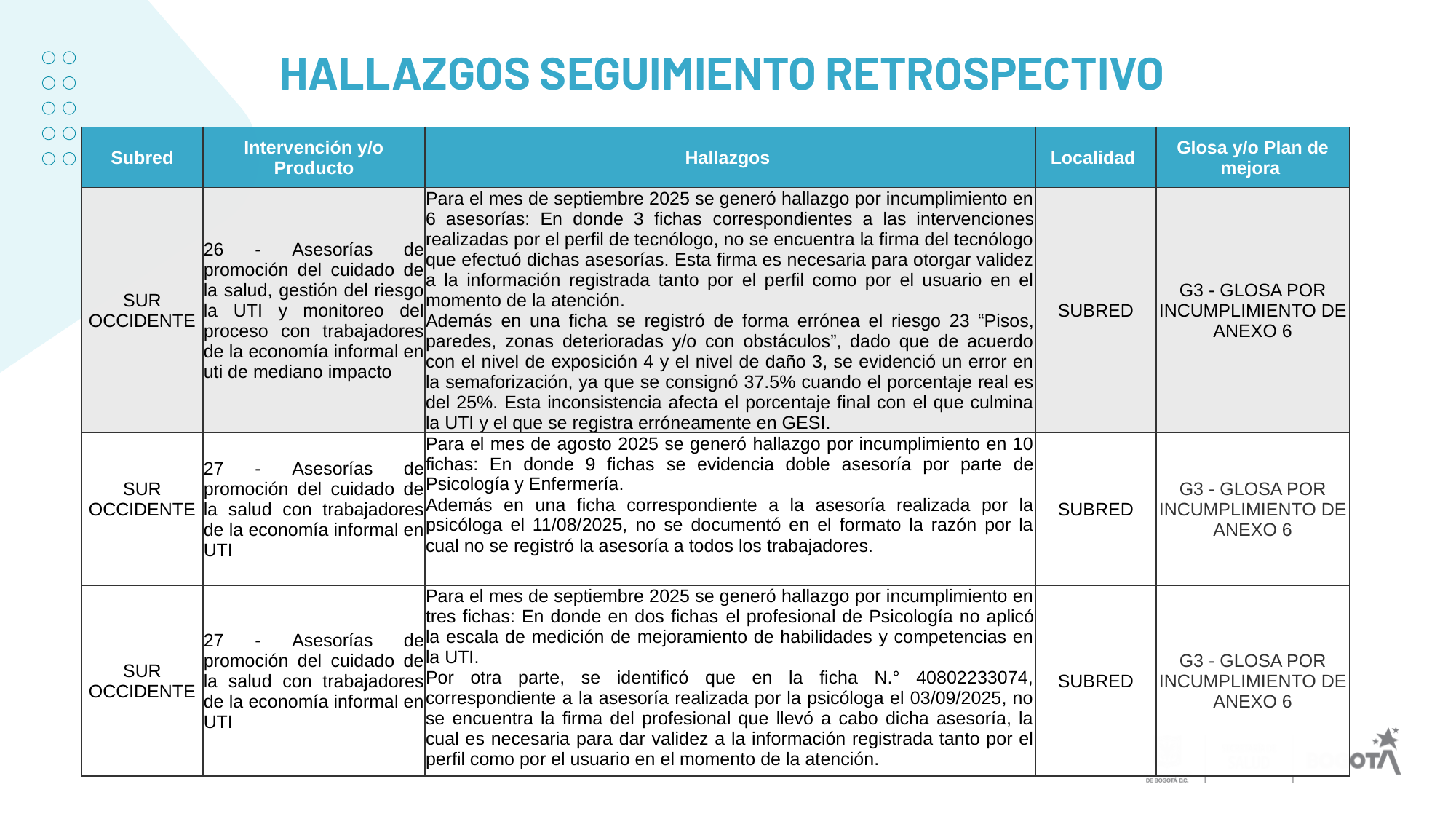

# HALLAZGOS SEGUIMIENTO RETROSPECTIVO
| Subred | Intervención y/o Producto | Hallazgos | Localidad | Glosa y/o Plan de mejora |
| --- | --- | --- | --- | --- |
| SUR OCCIDENTE | 26 - Asesorías de promoción del cuidado de la salud, gestión del riesgo la UTI y monitoreo del proceso con trabajadores de la economía informal en uti de mediano impacto | Para el mes de septiembre 2025 se generó hallazgo por incumplimiento en 6 asesorías: En donde 3 fichas correspondientes a las intervenciones realizadas por el perfil de tecnólogo, no se encuentra la firma del tecnólogo que efectuó dichas asesorías. Esta firma es necesaria para otorgar validez a la información registrada tanto por el perfil como por el usuario en el momento de la atención. Además en una ficha se registró de forma errónea el riesgo 23 “Pisos, paredes, zonas deterioradas y/o con obstáculos”, dado que de acuerdo con el nivel de exposición 4 y el nivel de daño 3, se evidenció un error en la semaforización, ya que se consignó 37.5% cuando el porcentaje real es del 25%. Esta inconsistencia afecta el porcentaje final con el que culmina la UTI y el que se registra erróneamente en GESI. | SUBRED | G3 - GLOSA POR INCUMPLIMIENTO DE ANEXO 6 |
| SUR OCCIDENTE | 27 - Asesorías de promoción del cuidado de la salud con trabajadores de la economía informal en UTI | Para el mes de agosto 2025 se generó hallazgo por incumplimiento en 10 fichas: En donde 9 fichas se evidencia doble asesoría por parte de Psicología y Enfermería. Además en una ficha correspondiente a la asesoría realizada por la psicóloga el 11/08/2025, no se documentó en el formato la razón por la cual no se registró la asesoría a todos los trabajadores. | SUBRED | G3 - GLOSA POR INCUMPLIMIENTO DE ANEXO 6 |
| SUR OCCIDENTE | 27 - Asesorías de promoción del cuidado de la salud con trabajadores de la economía informal en UTI | Para el mes de septiembre 2025 se generó hallazgo por incumplimiento en tres fichas: En donde en dos fichas el profesional de Psicología no aplicó la escala de medición de mejoramiento de habilidades y competencias en la UTI. Por otra parte, se identificó que en la ficha N.° 40802233074, correspondiente a la asesoría realizada por la psicóloga el 03/09/2025, no se encuentra la firma del profesional que llevó a cabo dicha asesoría, la cual es necesaria para dar validez a la información registrada tanto por el perfil como por el usuario en el momento de la atención. | SUBRED | G3 - GLOSA POR INCUMPLIMIENTO DE ANEXO 6 |